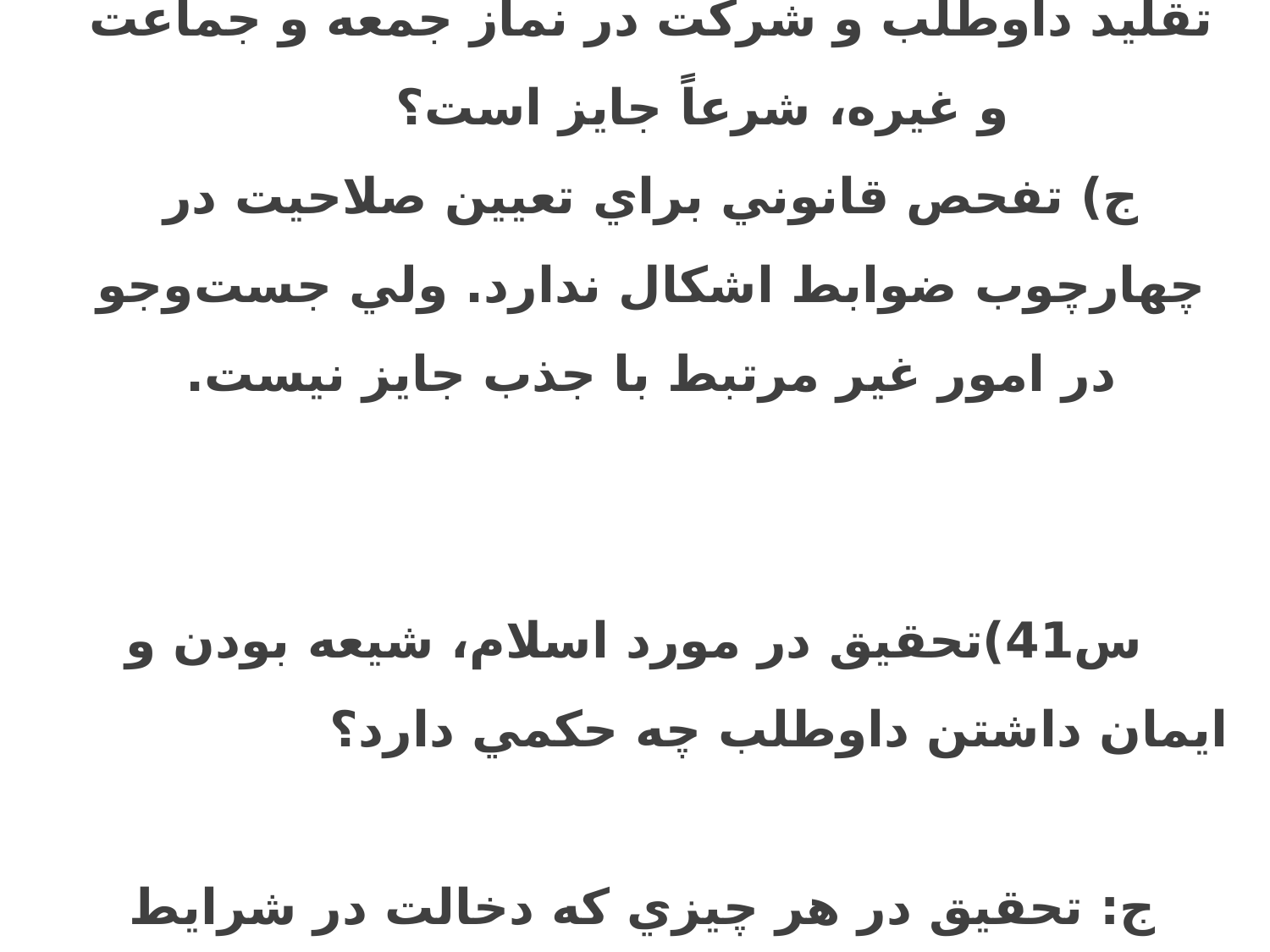

س40)آيا در مصاحبه، سؤال از عقايد و مرجع تقليد داوطلب و شركت در نماز جمعه و جماعت و غيره، شرعاً جايز است؟
ج) تفحص قانوني براي تعيين صلاحيت در چهارچوب ضوابط اشكال ندارد. ولي جست‌وجو در امور غير مرتبط با جذب جايز نيست.
                                                                                                                                            س41)تحقيق در مورد اسلام، شيعه بودن و ايمان داشتن داوطلب چه حكمي دارد؟
 ج: تحقيق در هر چيزي كه دخالت در شرايط پذيرش دارد اشكال ندارد.